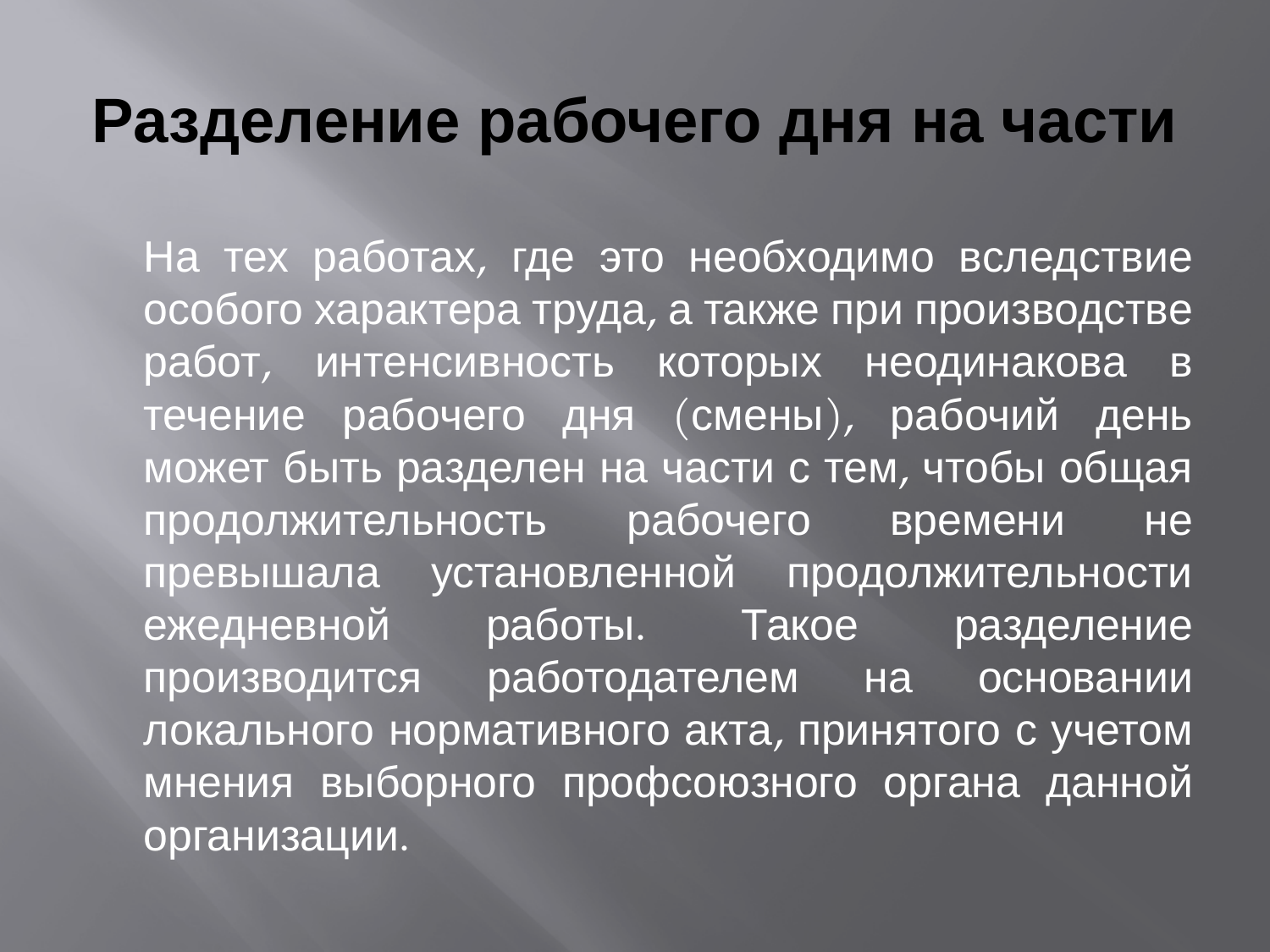

# Разделение рабочего дня на части
	На тех работах, где это необходимо вследствие особого характера труда, а также при производстве работ, интенсивность которых неодинакова в течение рабочего дня (смены), рабочий день может быть разделен на части с тем, чтобы общая продолжительность рабочего времени не превышала установленной продолжительности ежедневной работы. Такое разделение производится работодателем на основании локального нормативного акта, принятого с учетом мнения выборного профсоюзного органа данной организации.